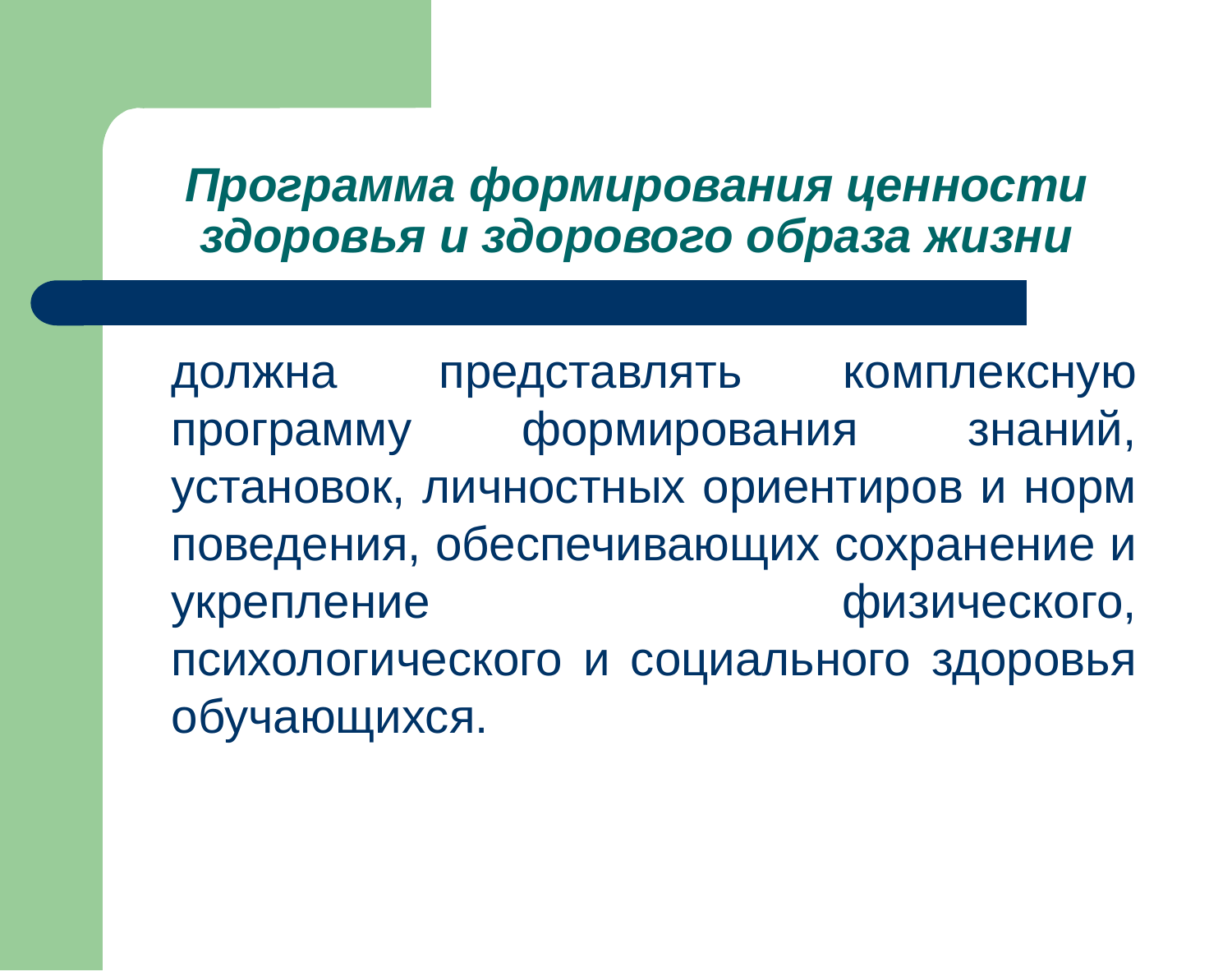

# Программа формирования ценности здоровья и здорового образа жизни

	должна представлять комплексную программу формирования знаний, установок, личностных ориентиров и норм поведения, обеспечивающих сохранение и укрепление физического, психологического и социального здоровья обучающихся.